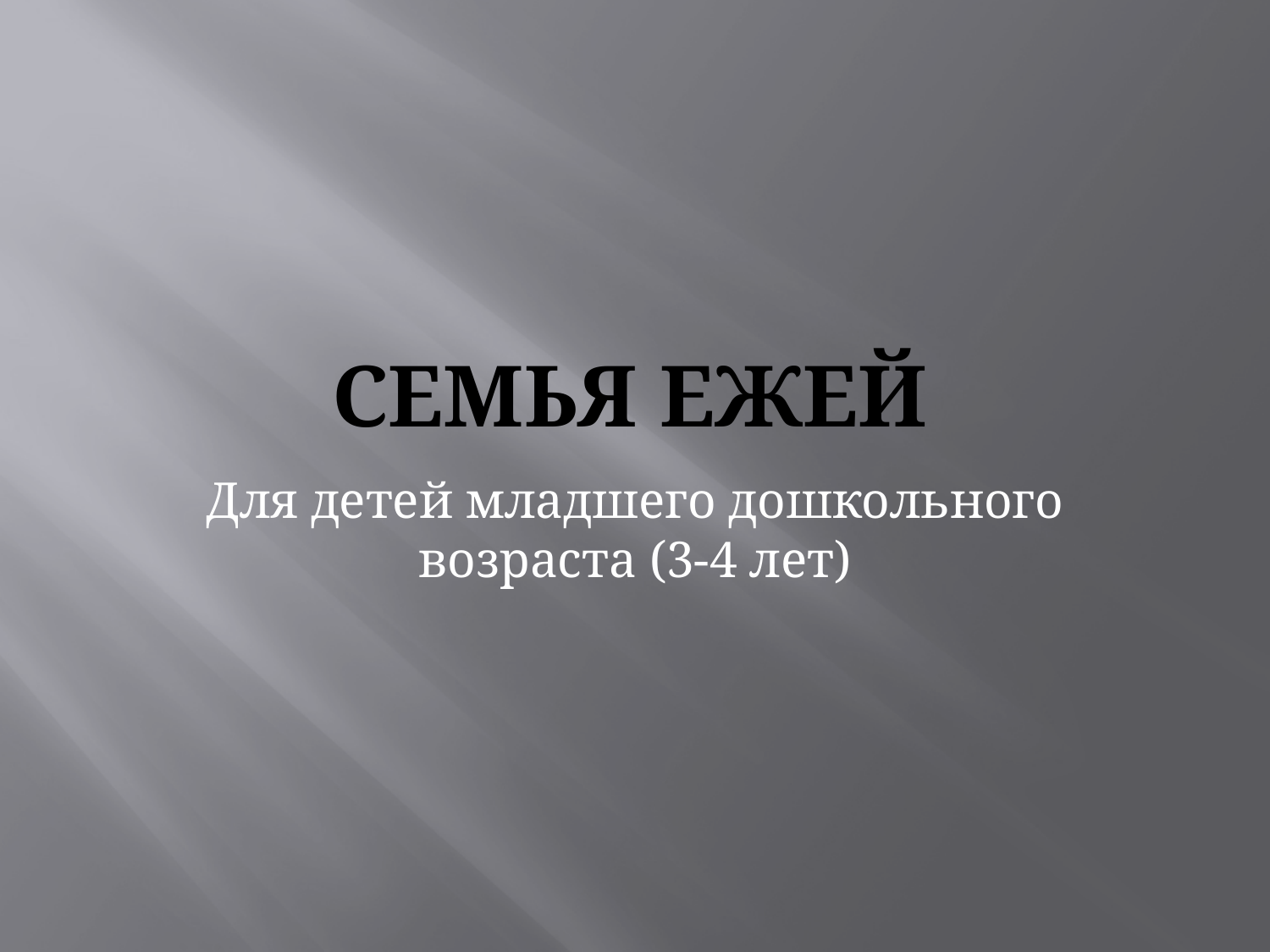

# Семья Ежей
Для детей младшего дошкольного возраста (3-4 лет)